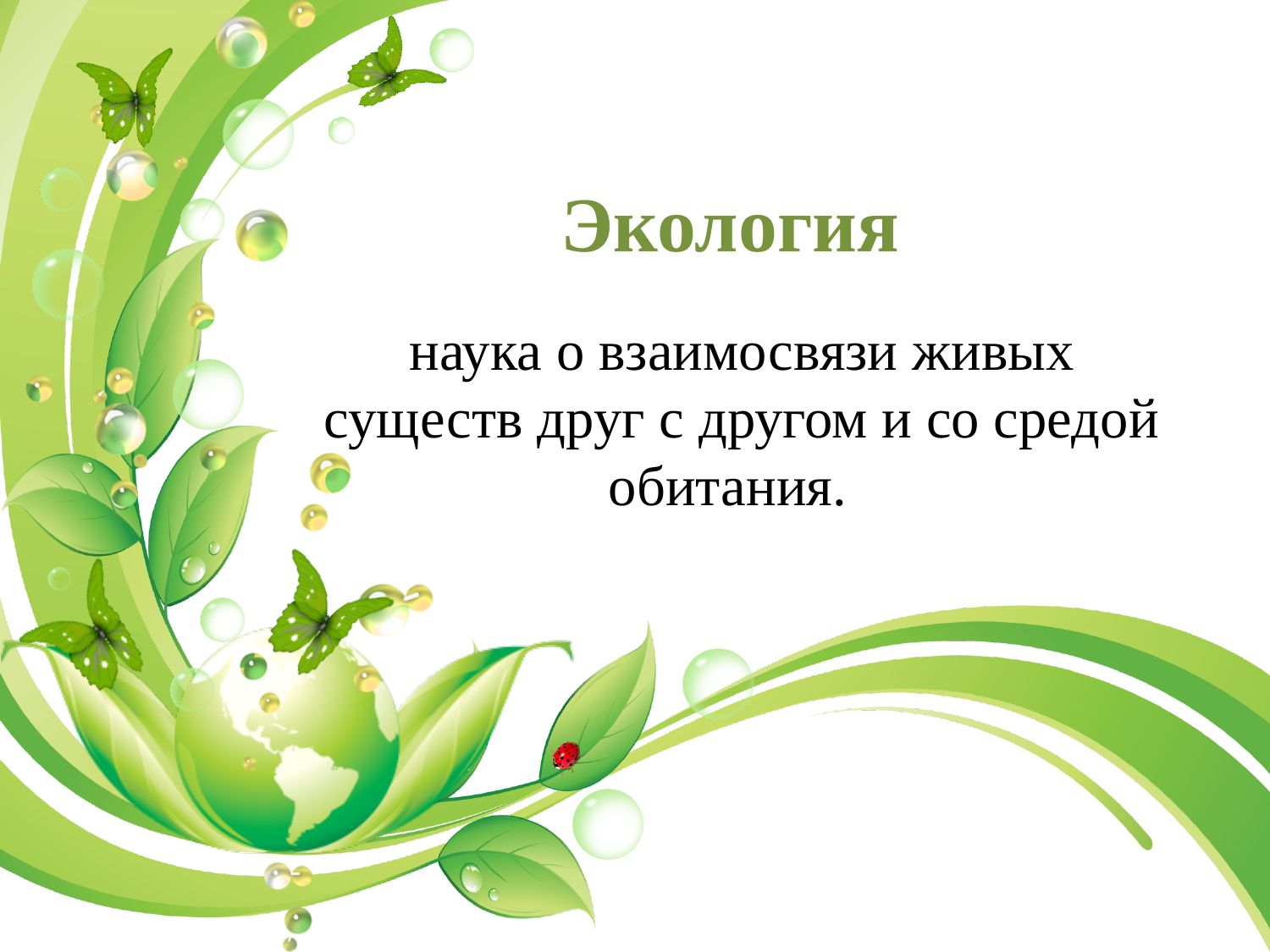

# Экология
наука о взаимосвязи живых существ друг с другом и со средой обитания.